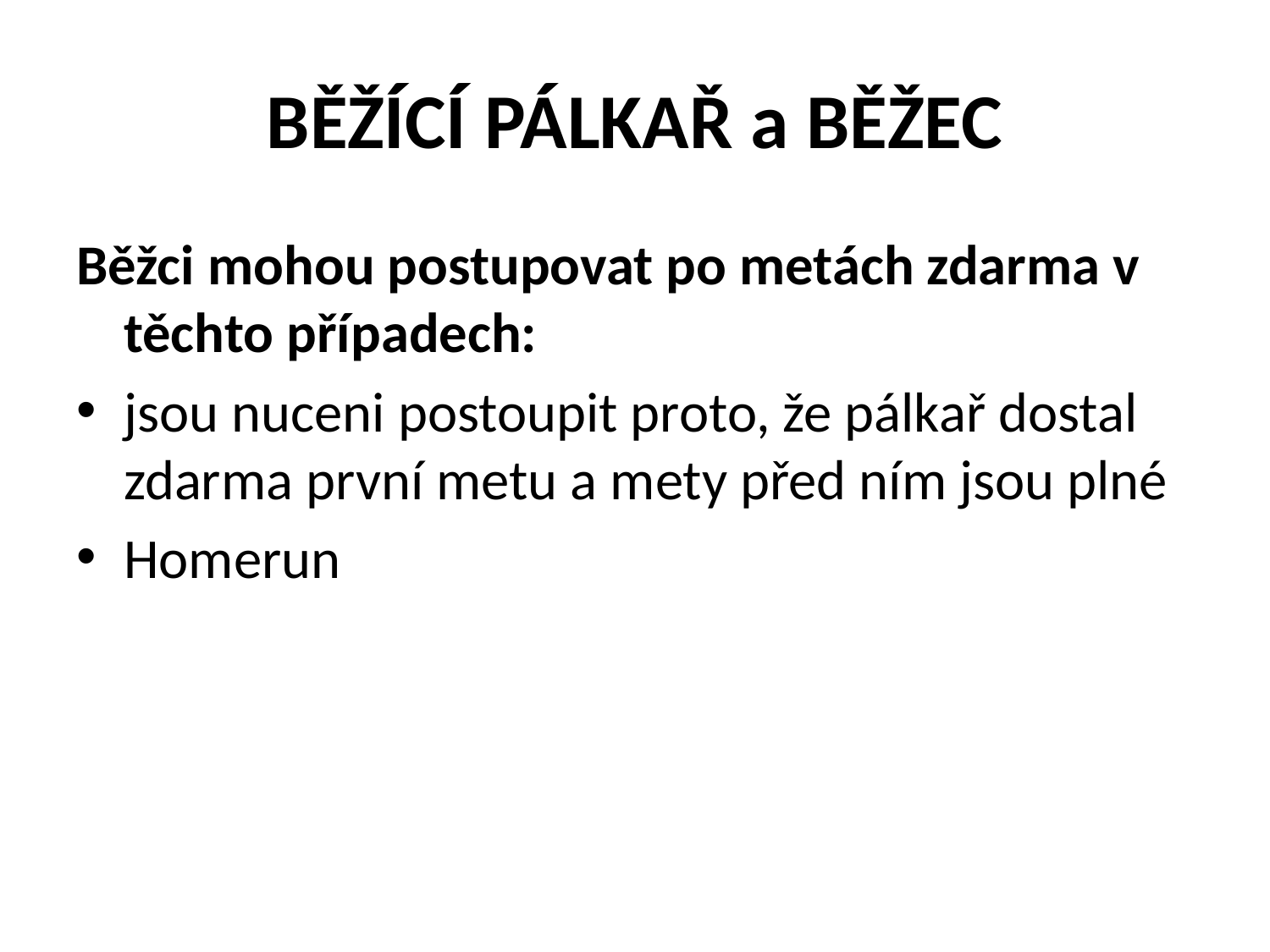

# BĚŽÍCÍ PÁLKAŘ a BĚŽEC
Běžci mohou postupovat po metách zdarma v těchto případech:
jsou nuceni postoupit proto, že pálkař dostal zdarma první metu a mety před ním jsou plné
Homerun